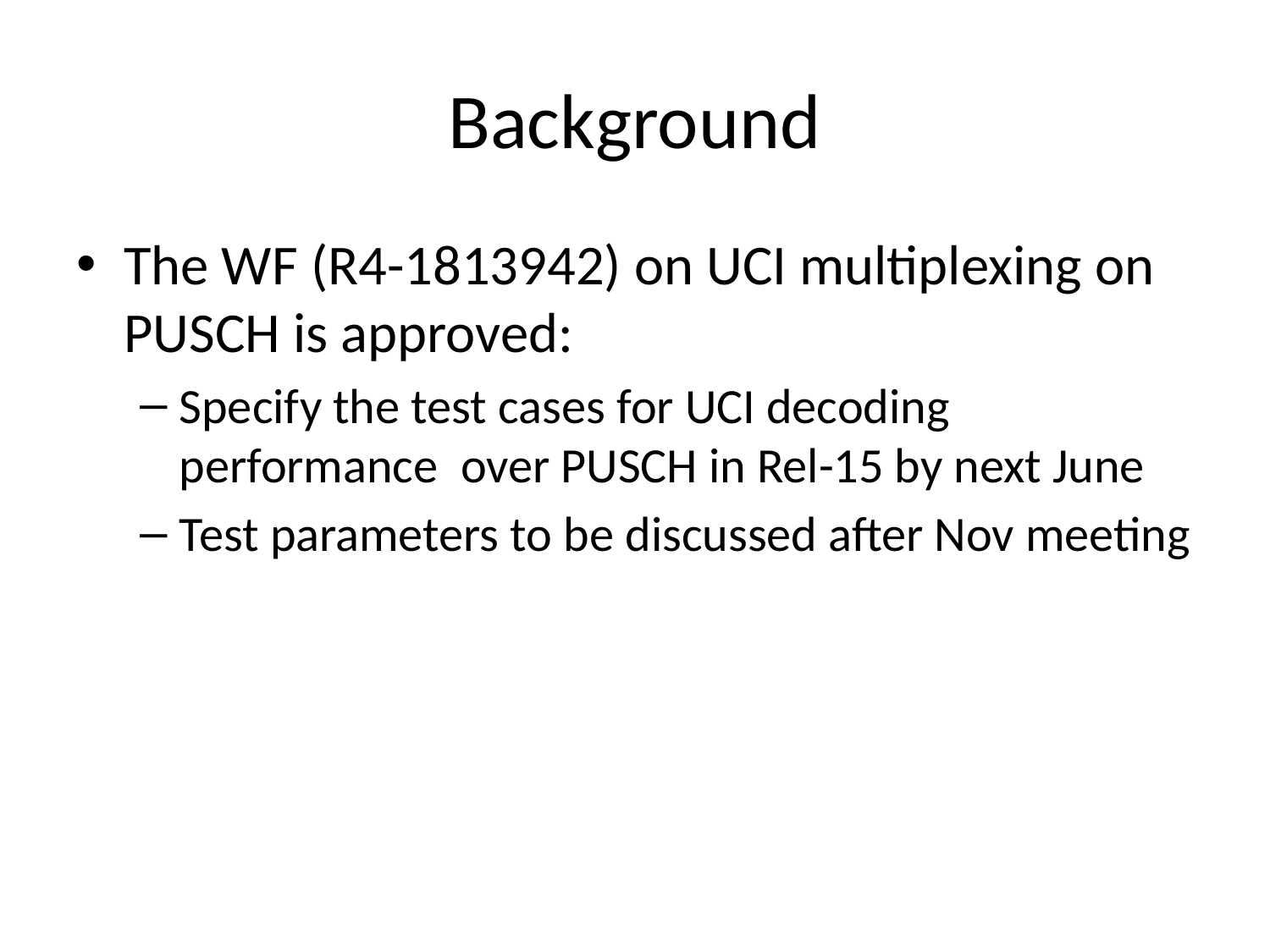

# Background
The WF (R4-1813942) on UCI multiplexing on PUSCH is approved:
Specify the test cases for UCI decoding performance  over PUSCH in Rel-15 by next June
Test parameters to be discussed after Nov meeting